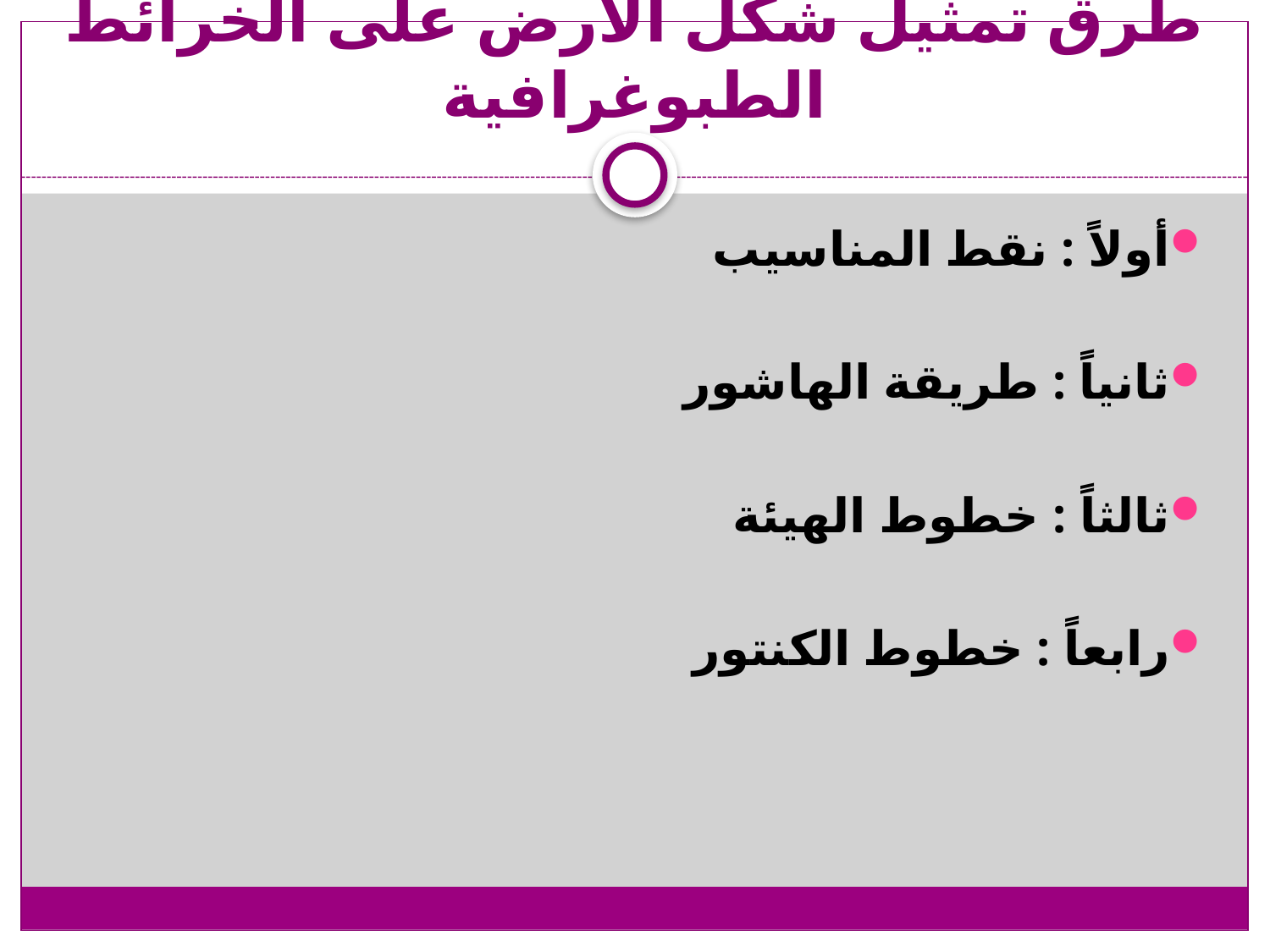

# طرق تمثيل شكل الأرض على الخرائط الطبوغرافية
أولاً : نقط المناسيب

ثانياً : طريقة الهاشور

ثالثاً : خطوط الهيئة

رابعاً : خطوط الكنتور